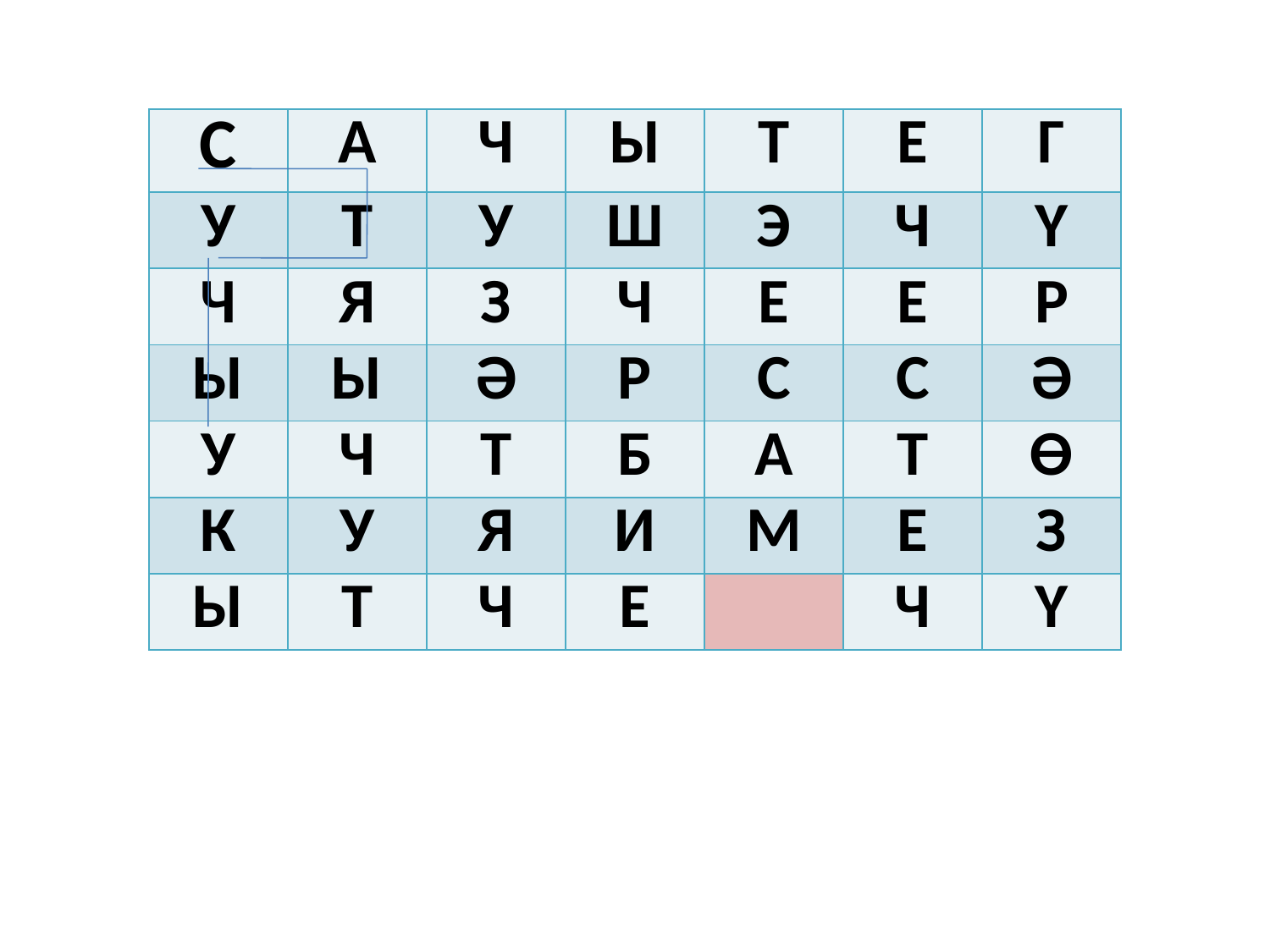

#
| С | А | Ч | Ы | Т | Е | Г |
| --- | --- | --- | --- | --- | --- | --- |
| У | Т | У | Ш | Э | Ч | Ү |
| Ч | Я | З | Ч | Е | Е | Р |
| Ы | Ы | Ә | Р | С | С | Ә |
| У | Ч | Т | Б | А | Т | Ө |
| К | У | Я | И | М | Е | З |
| Ы | Т | Ч | Е |  | Ч | Ү |